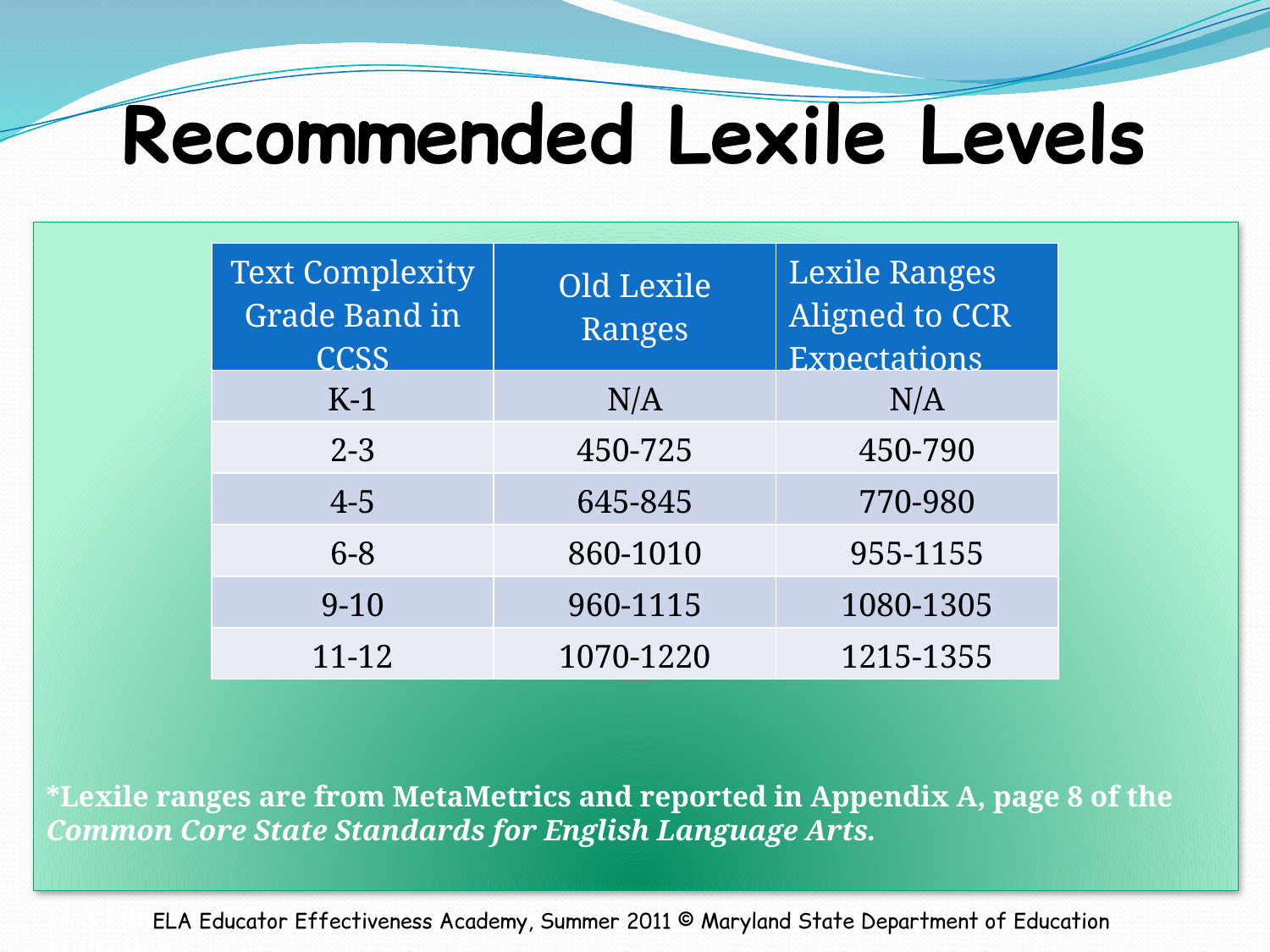

# Recommended Lexile Levels

*Lexile ranges are from MetaMetrics and reported in Appendix A, page 8 of the Common Core State Standards for English Language Arts.

| Text Complexity Grade Band in CCSS | Old Lexile Ranges | Lexile Ranges Aligned to CCR Expectations |
| --- | --- | --- |
| K-1 | N/A | N/A |
| 2-3 | 450-725 | 450-790 |
| 4-5 | 645-845 | 770-980 |
| 6-8 | 860-1010 | 955-1155 |
| 9-10 | 960-1115 | 1080-1305 |
| 11-12 | 1070-1220 | 1215-1355 |
ELA Educator Effectiveness Academy, Summer 2011 © Maryland State Department of Education
ELA Educator Effectiveness Academy, Summer 2011 © Maryland State Department of Education